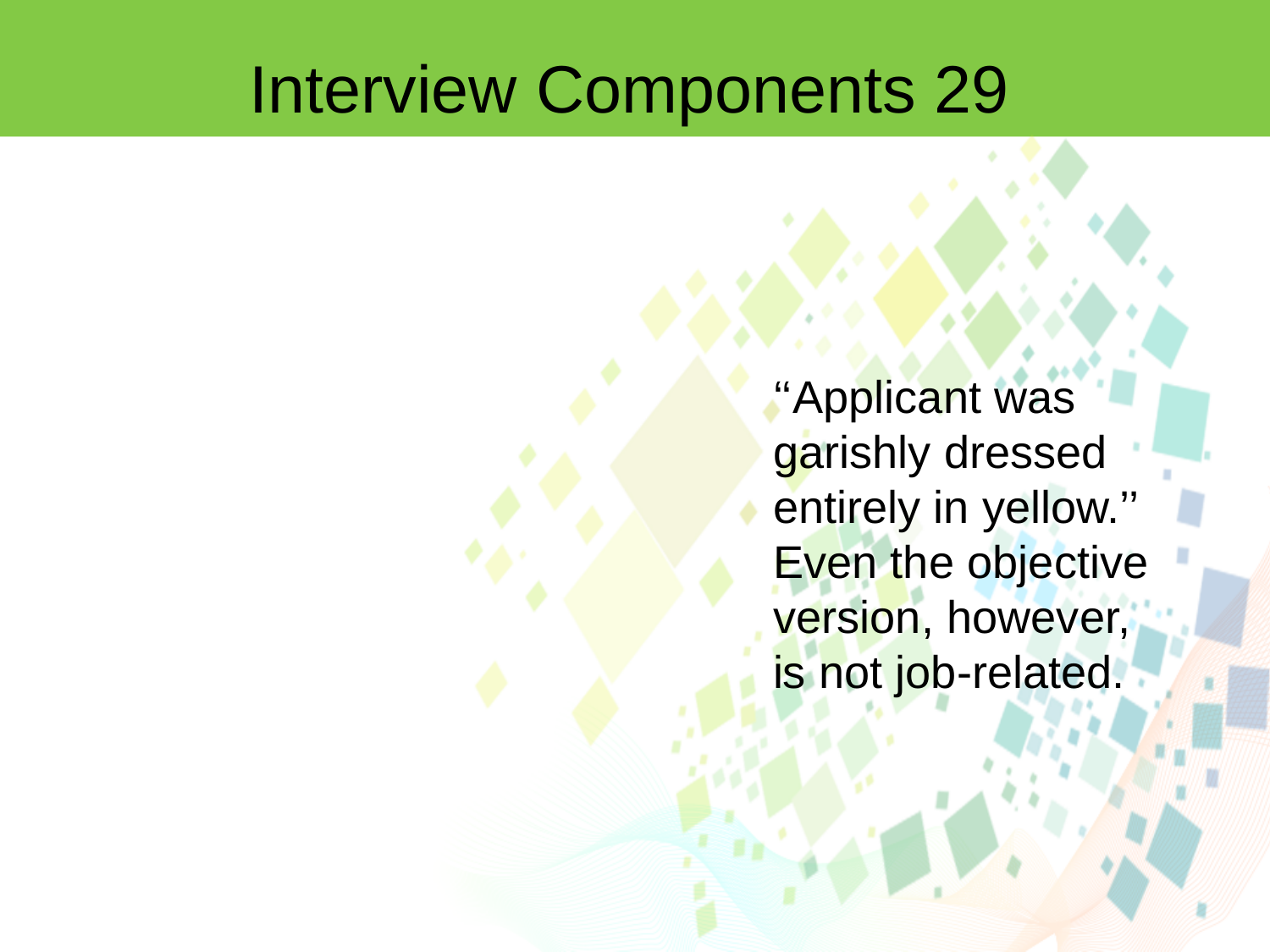

Interview Components 29
‘‘Applicant was garishly dressed entirely in yellow.’’ Even the objective version, however, is not job-related.